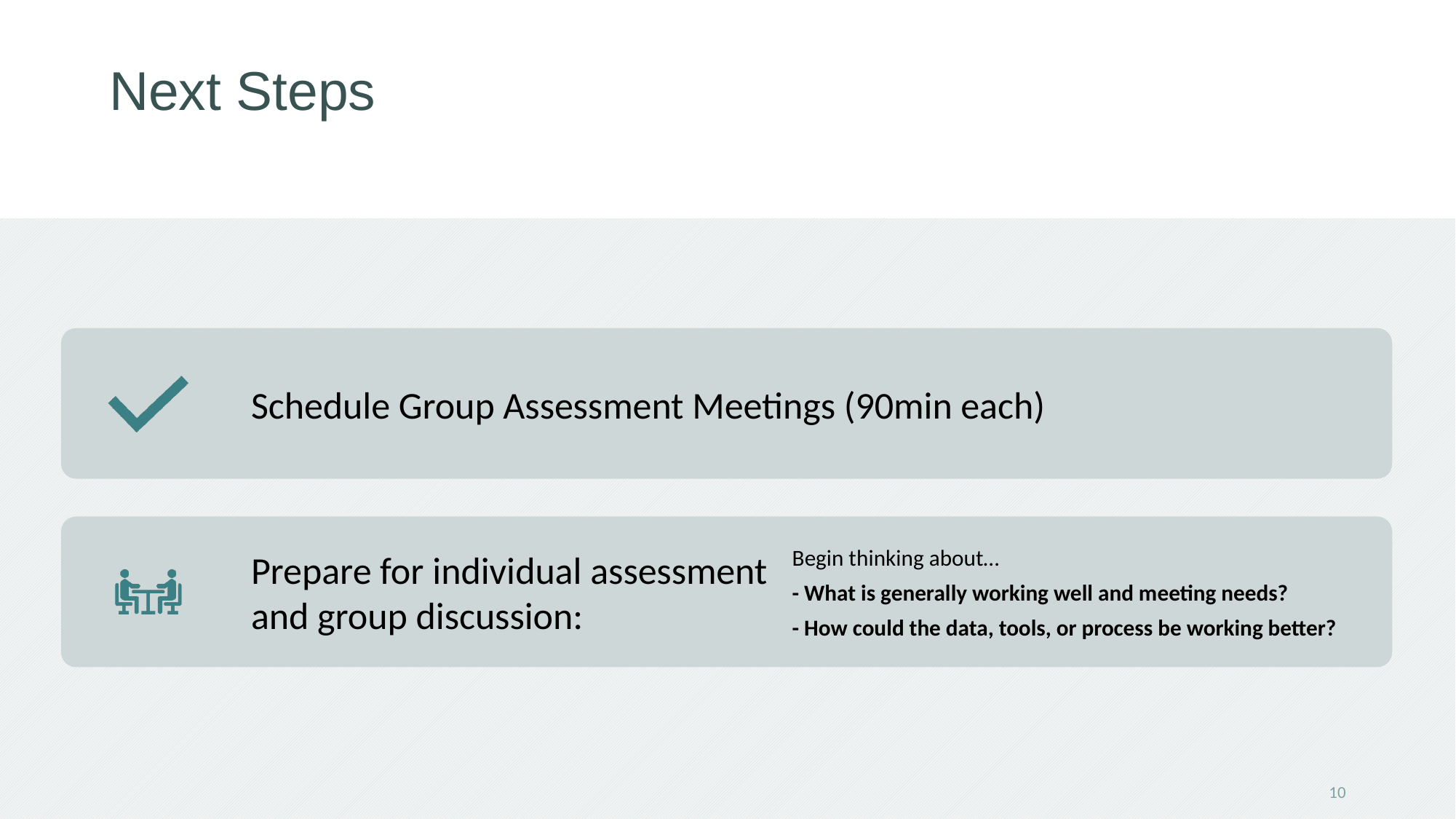

# Next Steps
Schedule Group Assessment Meetings (90min each)
Prepare for individual assessment and group discussion:
Begin thinking about…
- What is generally working well and meeting needs?
- How could the data, tools, or process be working better?